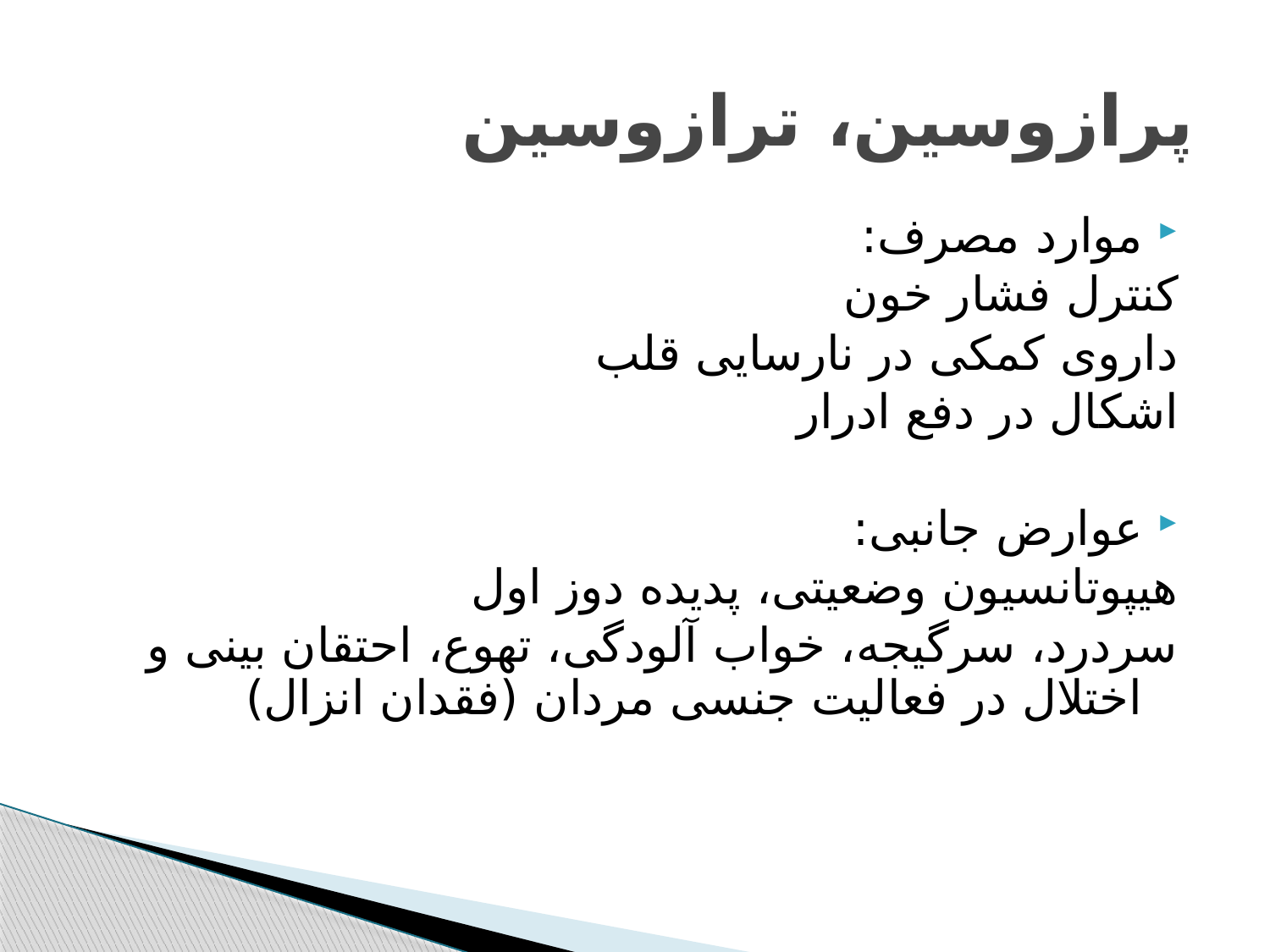

# پرازوسین، ترازوسین
موارد مصرف:
کنترل فشار خون
داروی کمکی در نارسایی قلب
اشکال در دفع ادرار

عوارض جانبی:
	هیپوتانسیون وضعیتی، پدیده دوز اول
	سردرد، سرگیجه، خواب آلودگی، تهوع، احتقان بینی و اختلال در فعالیت جنسی مردان (فقدان انزال)